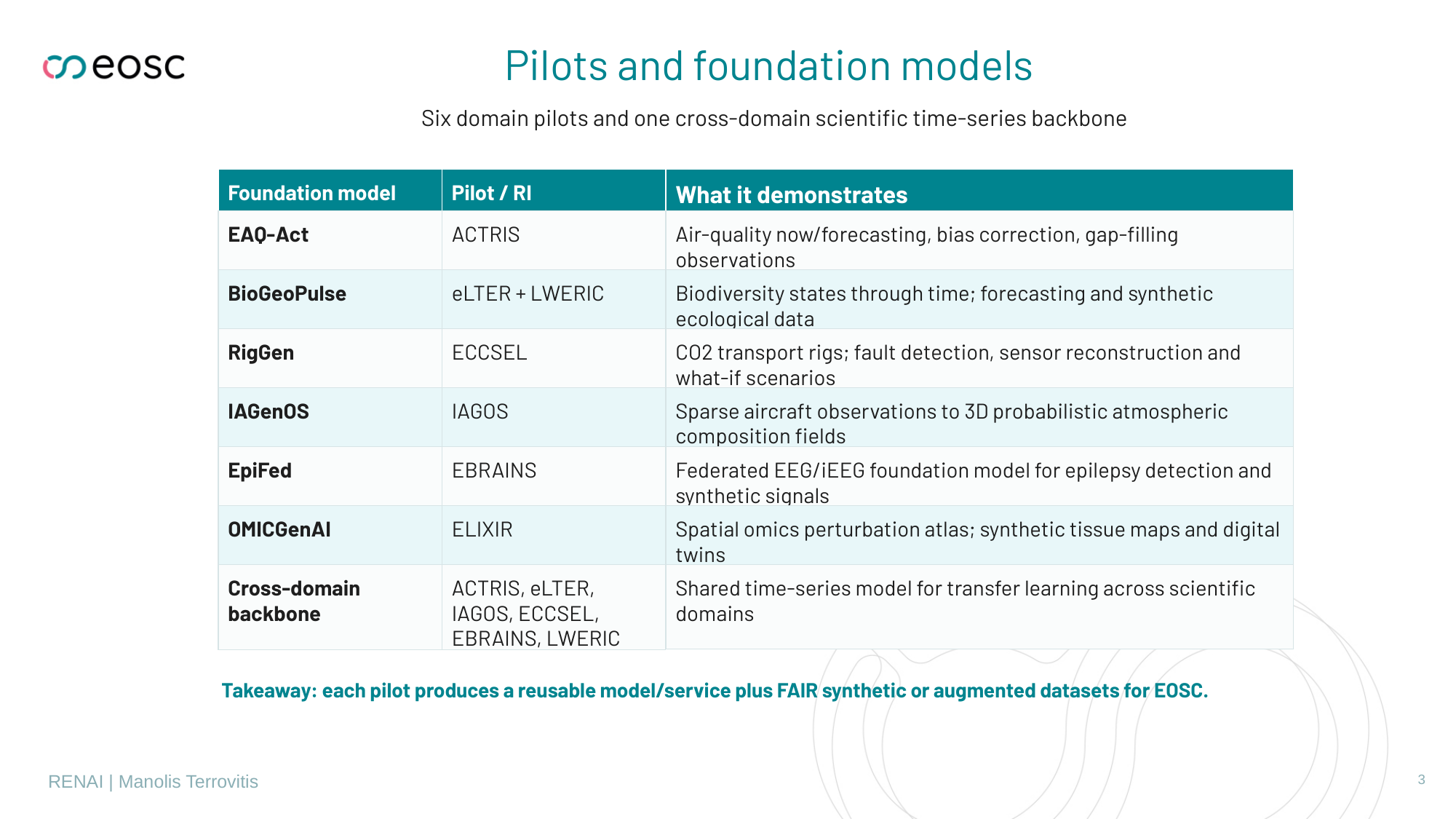

Pilots and foundation models
Six domain pilots and one cross-domain scientific time-series backbone

Foundation model
Pilot / RI
What it demonstrates

EAQ-Act
ACTRIS
Air-quality now/forecasting, bias correction, gap-filling observations

BioGeoPulse
eLTER + LWERIC
Biodiversity states through time; forecasting and synthetic ecological data

RigGen
ECCSEL
CO2 transport rigs; fault detection, sensor reconstruction and what-if scenarios

IAGenOS
IAGOS
Sparse aircraft observations to 3D probabilistic atmospheric composition fields

EpiFed
EBRAINS
Federated EEG/iEEG foundation model for epilepsy detection and synthetic signals

OMICGenAI
ELIXIR
Spatial omics perturbation atlas; synthetic tissue maps and digital twins

Cross-domain backbone
ACTRIS, eLTER, IAGOS, ECCSEL, EBRAINS, LWERIC
Shared time-series model for transfer learning across scientific domains
Takeaway: each pilot produces a reusable model/service plus FAIR synthetic or augmented datasets for EOSC.
RENAI | Manolis Terrovitis
3